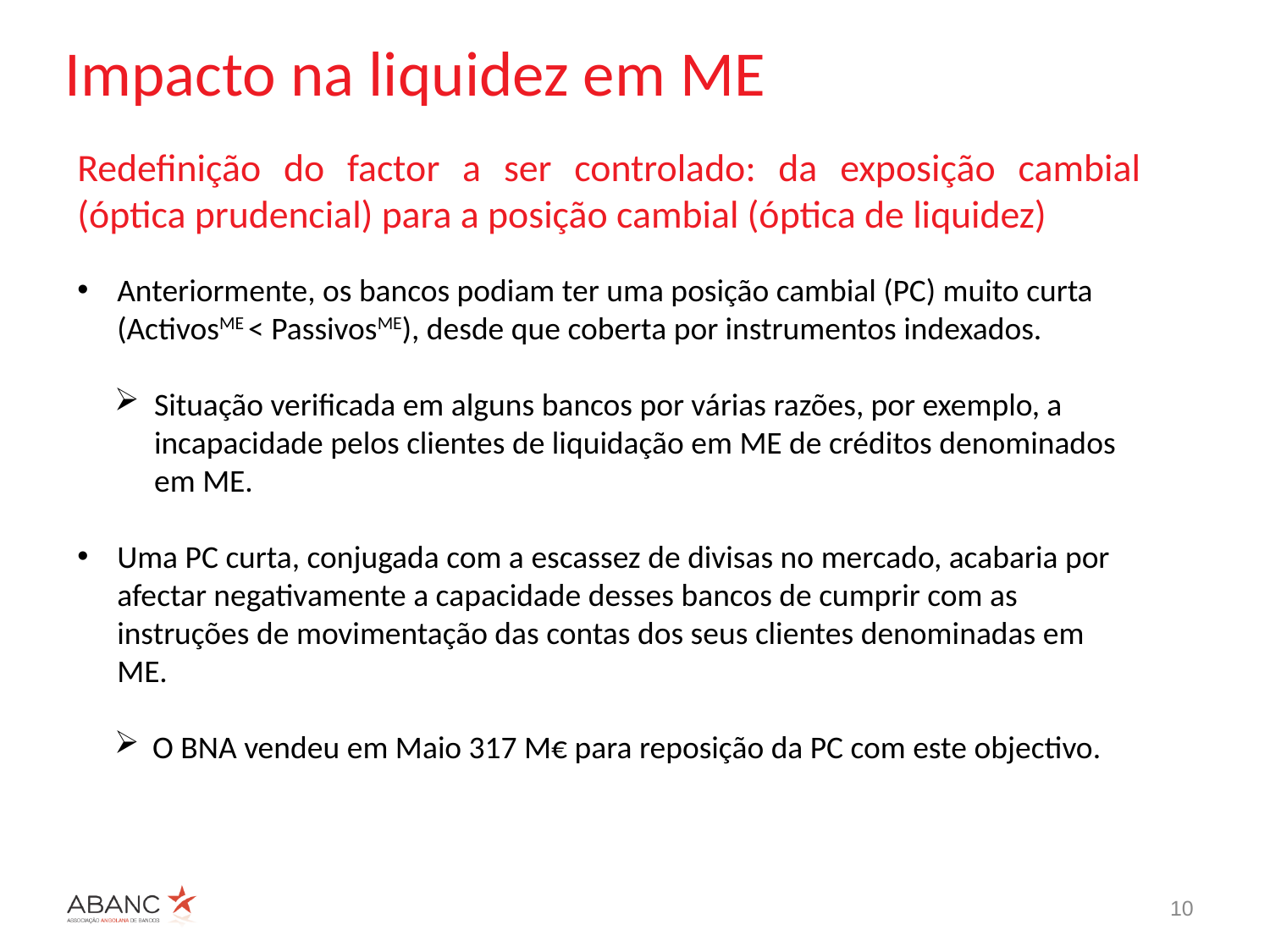

Impacto na liquidez em ME
Redefinição do factor a ser controlado: da exposição cambial (óptica prudencial) para a posição cambial (óptica de liquidez)

Anteriormente, os bancos podiam ter uma posição cambial (PC) muito curta (ActivosME < PassivosME), desde que coberta por instrumentos indexados.

Situação verificada em alguns bancos por várias razões, por exemplo, a incapacidade pelos clientes de liquidação em ME de créditos denominados em ME.

Uma PC curta, conjugada com a escassez de divisas no mercado, acabaria por afectar negativamente a capacidade desses bancos de cumprir com as instruções de movimentação das contas dos seus clientes denominadas em ME.

O BNA vendeu em Maio 317 M€ para reposição da PC com este objectivo.

10